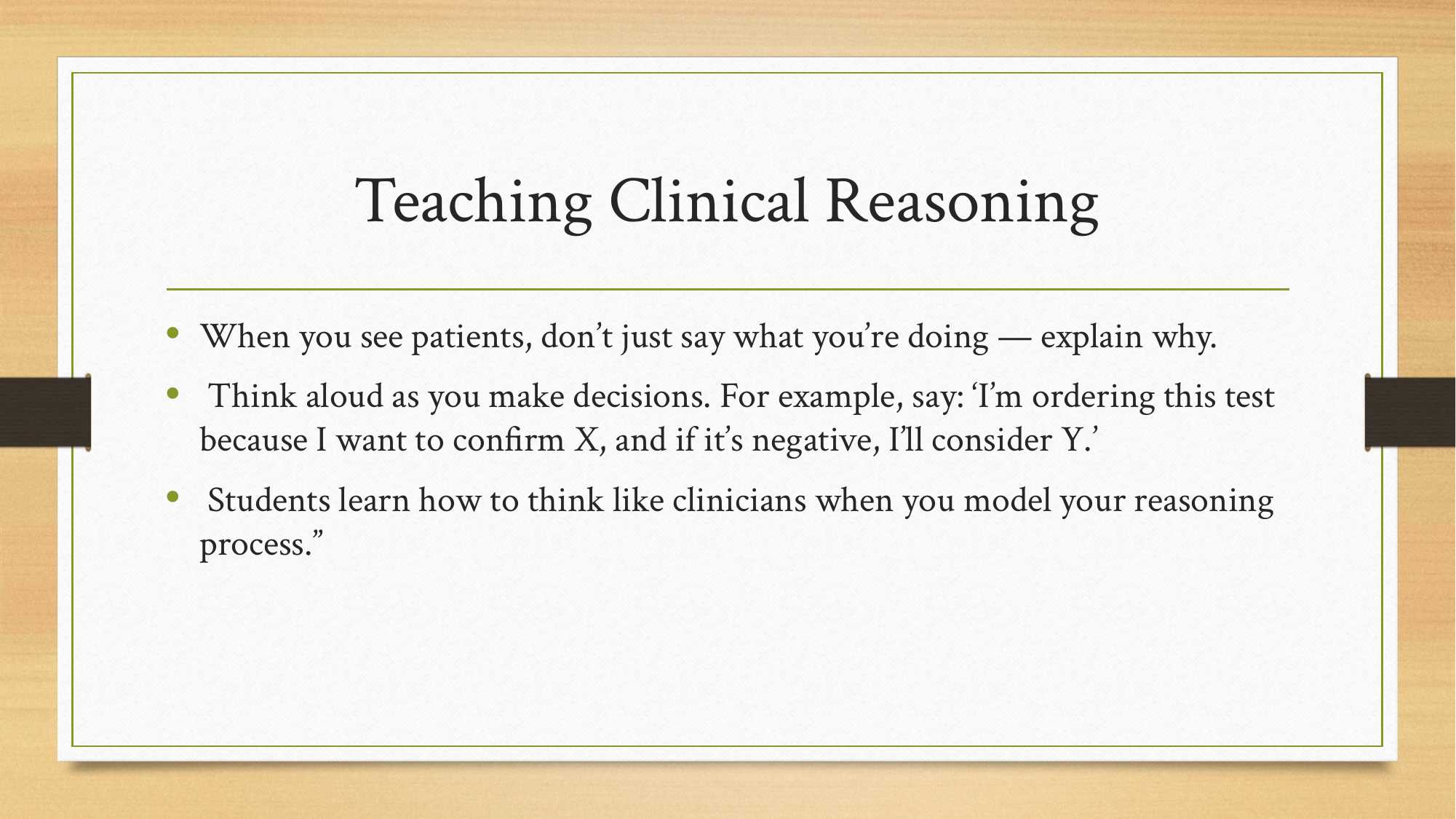

# Teaching Clinical Reasoning
When you see patients, don’t just say what you’re doing — explain why.
 Think aloud as you make decisions. For example, say: ‘I’m ordering this test because I want to confirm X, and if it’s negative, I’ll consider Y.’
 Students learn how to think like clinicians when you model your reasoning process.”